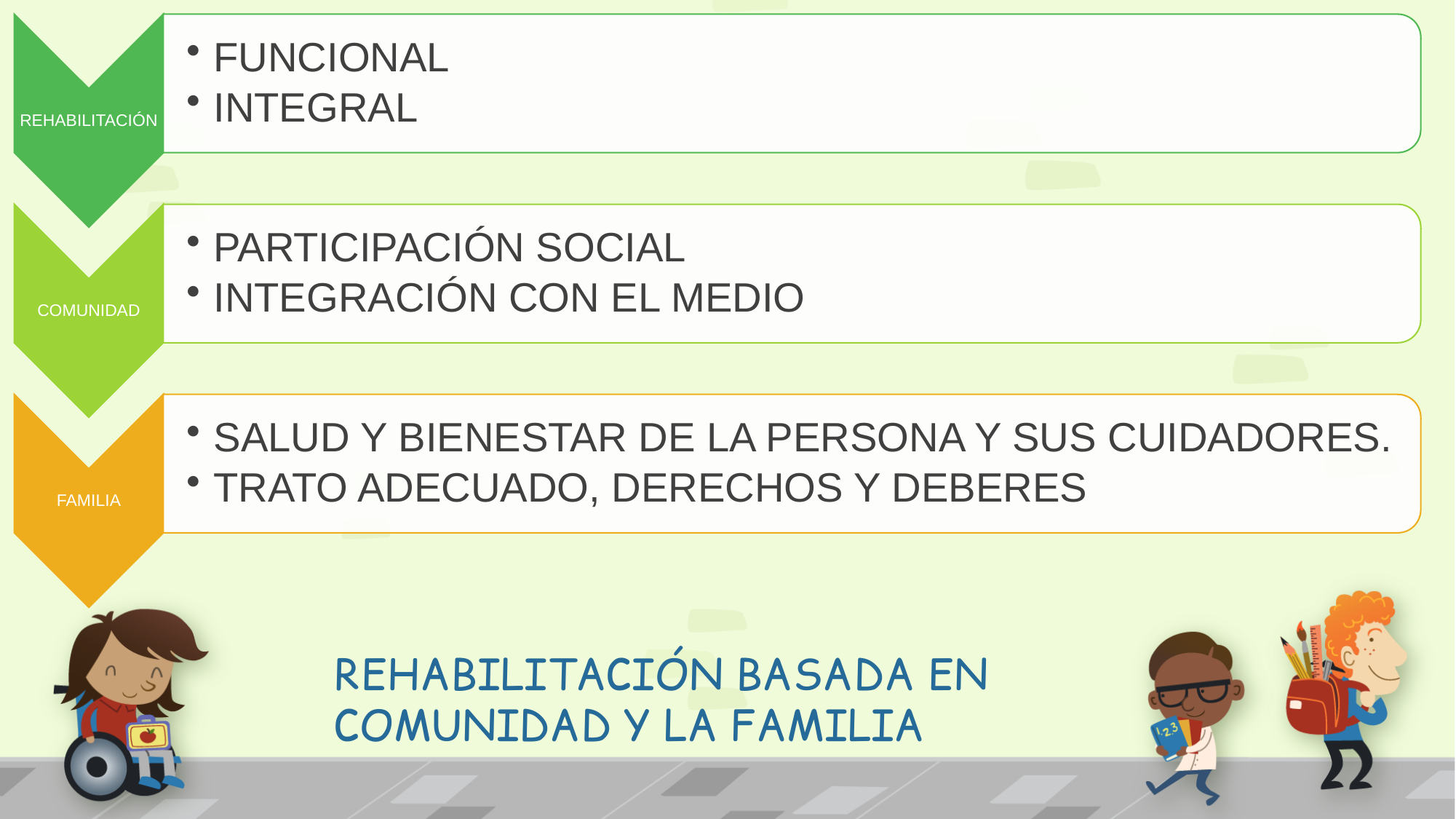

REHABILITACIÓN
FUNCIONAL
INTEGRAL
COMUNIDAD
PARTICIPACIÓN SOCIAL
INTEGRACIÓN CON EL MEDIO
FAMILIA
SALUD Y BIENESTAR DE LA PERSONA Y SUS CUIDADORES.
TRATO ADECUADO, DERECHOS Y DEBERES
REHABILITACIÓN BASADA EN COMUNIDAD Y LA FAMILIA